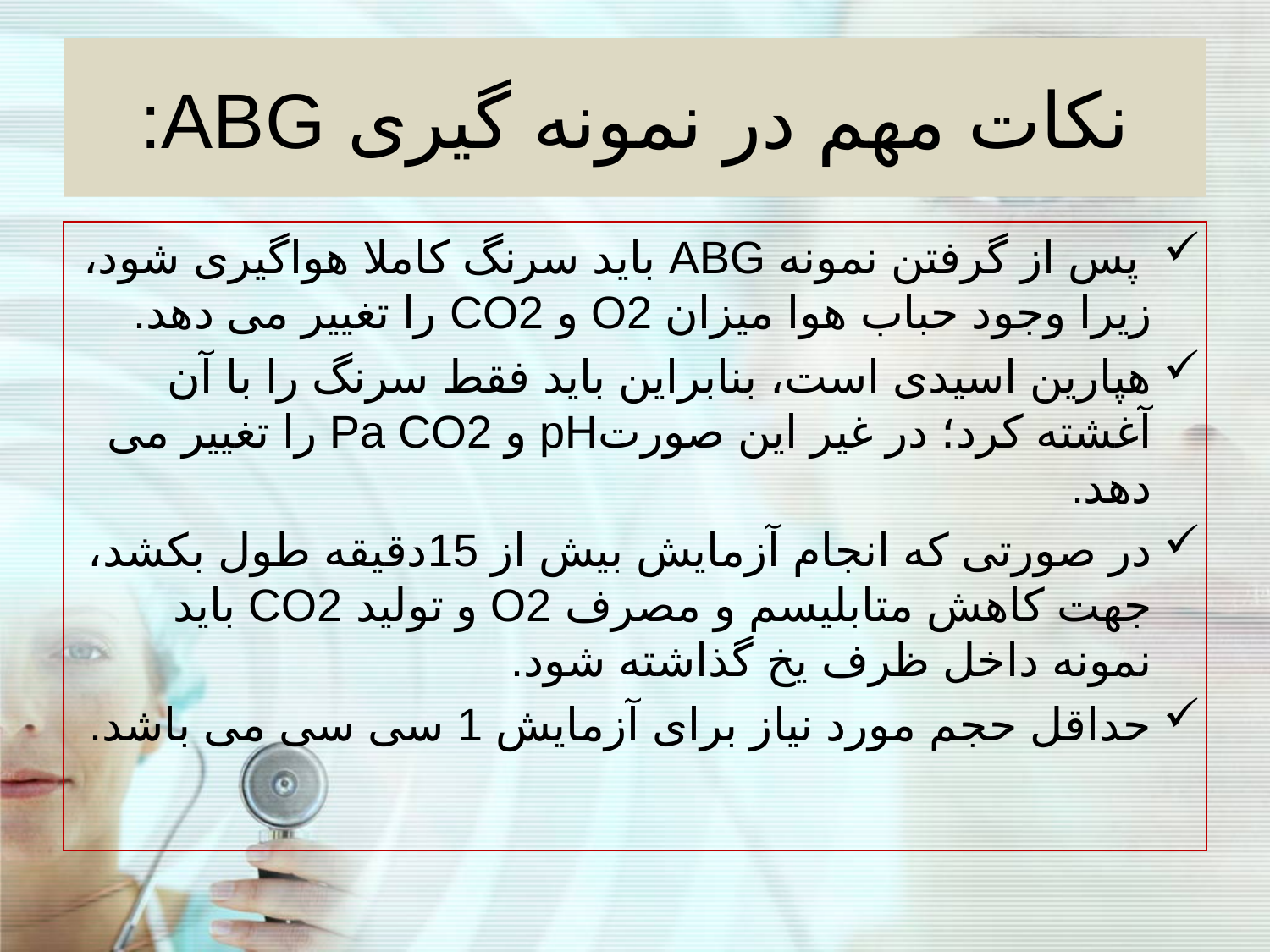

# نکات مهم در نمونه گیری ABG:
 پس از گرفتن نمونه ABG باید سرنگ کاملا هواگیری شود، زیرا وجود حباب هوا میزان O2 و CO2 را تغییر می دهد.
هپارین اسیدی است، بنابراین باید فقط سرنگ را با آن آغشته کرد؛ در غیر این صورتpH و Pa CO2 را تغییر می دهد.
در صورتی که انجام آزمایش بیش از 15دقیقه طول بکشد، جهت کاهش متابلیسم و مصرف O2 و تولید CO2 باید نمونه داخل ظرف یخ گذاشته شود.
حداقل حجم مورد نیاز برای آزمایش 1 سی سی می باشد.